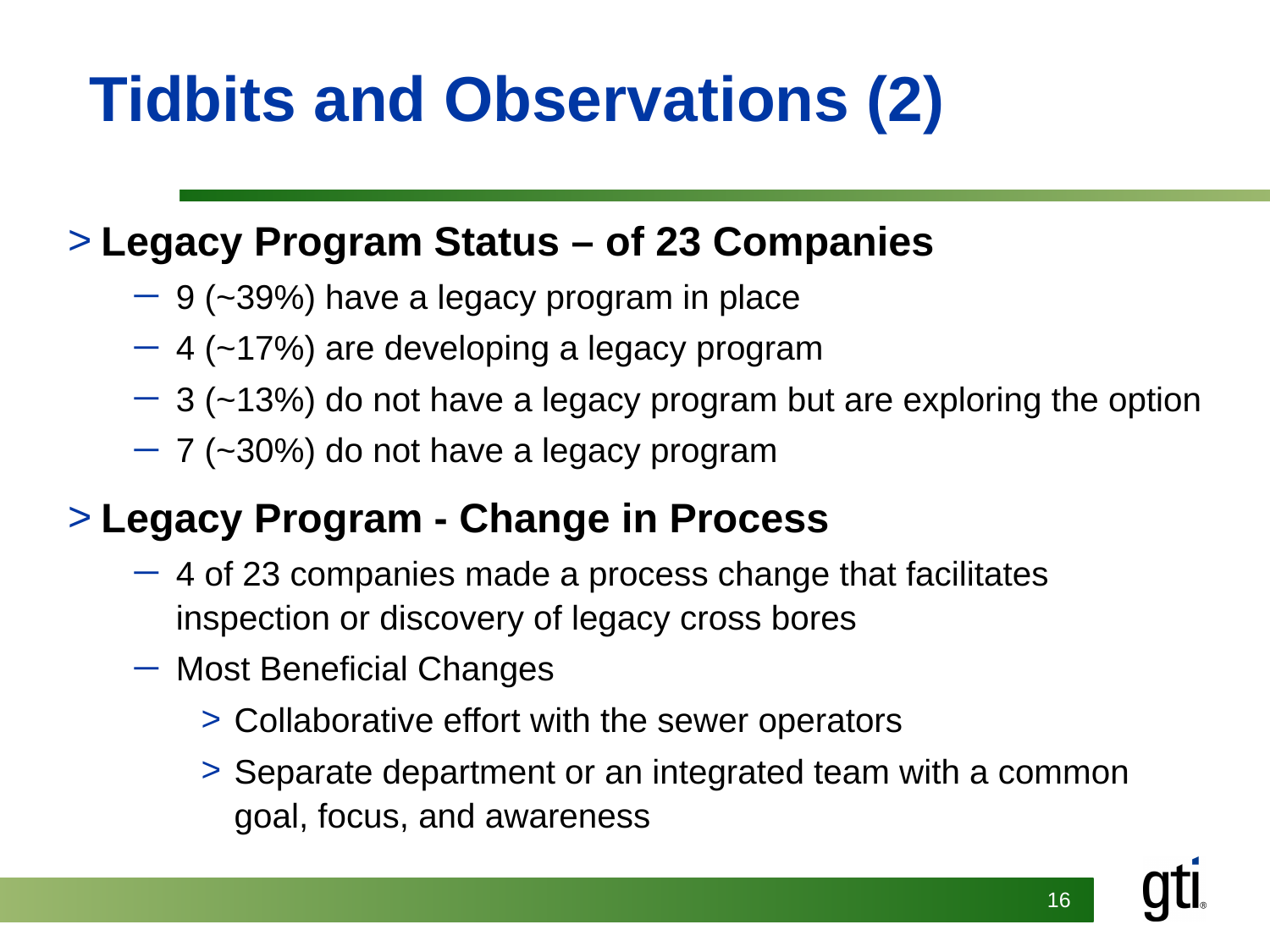

# Tidbits and Observations (2)
Legacy Program Status – of 23 Companies
9 (~39%) have a legacy program in place
4 (~17%) are developing a legacy program
3 (~13%) do not have a legacy program but are exploring the option
7 (~30%) do not have a legacy program
Legacy Program - Change in Process
4 of 23 companies made a process change that facilitates inspection or discovery of legacy cross bores
Most Beneficial Changes
Collaborative effort with the sewer operators
Separate department or an integrated team with a common goal, focus, and awareness